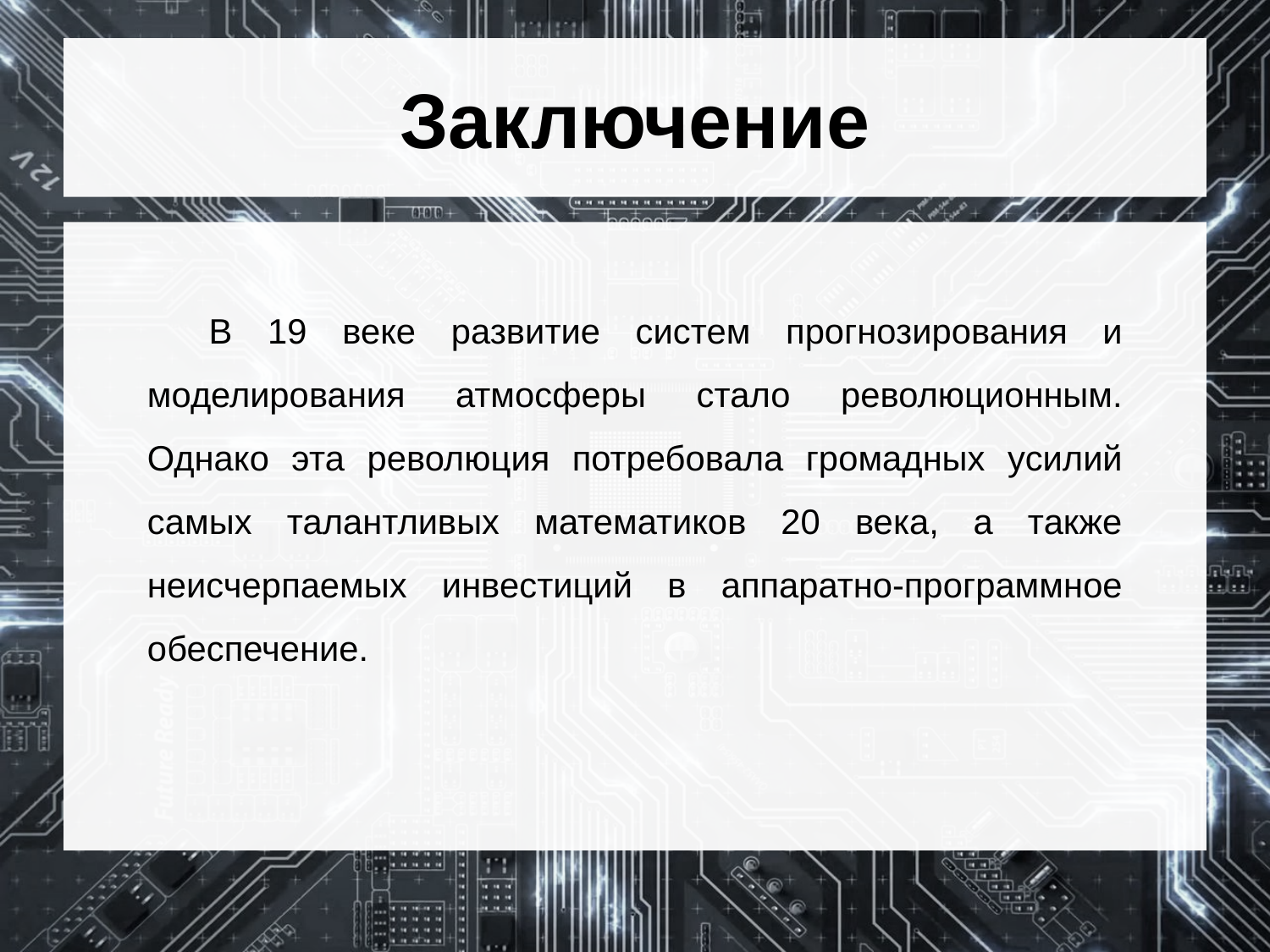

# Заключение

В 19 веке развитие систем прогнозирования и моделирования атмосферы стало революционным. Однако эта революция потребовала громадных усилий самых талантливых математиков 20 века, а также неисчерпаемых инвестиций в аппаратно-программное обеспечение.